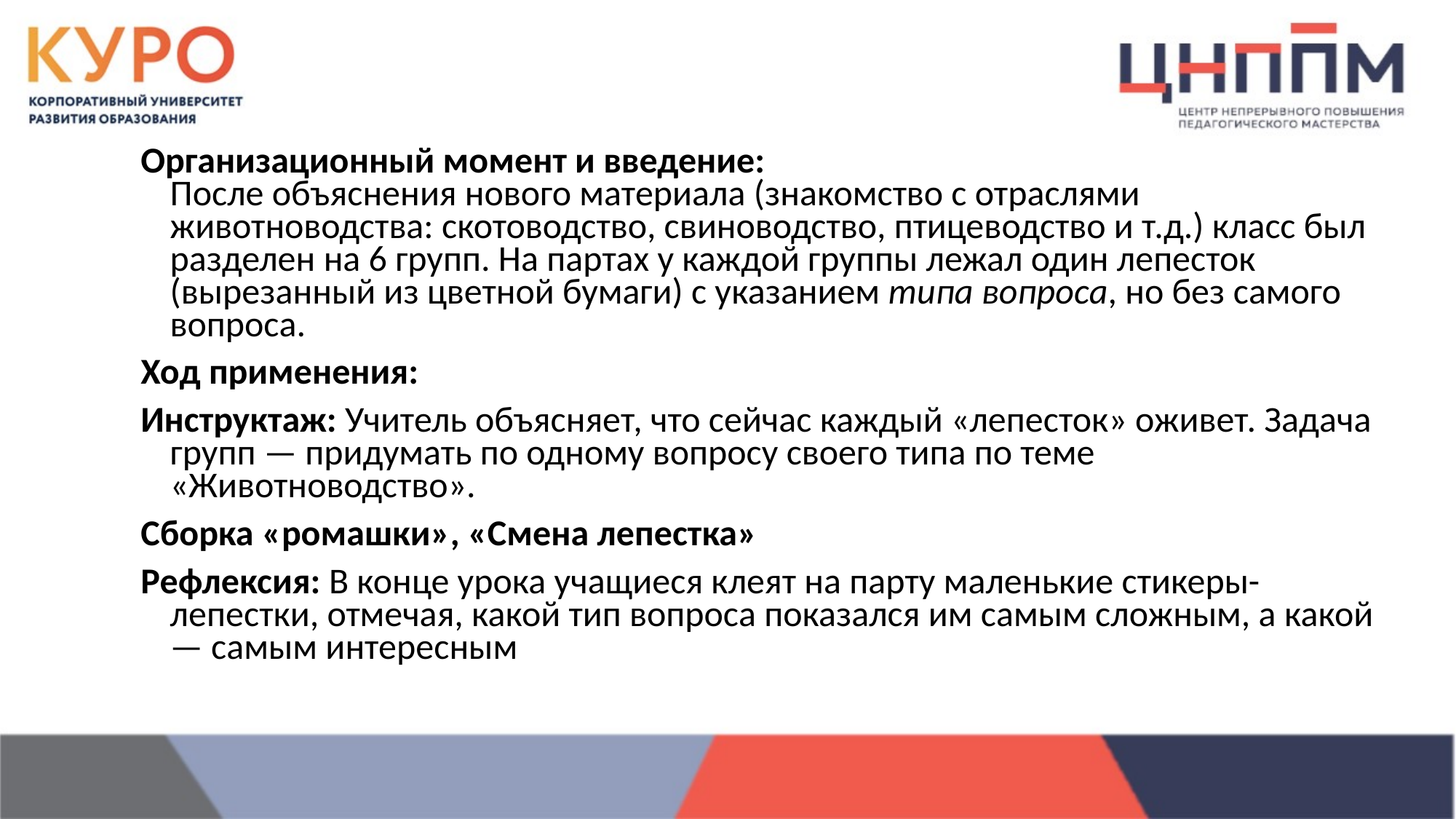

#
Организационный момент и введение:
После объяснения нового материала (знакомство с отраслями животноводства: скотоводство, свиноводство, птицеводство и т.д.) класс был разделен на 6 групп. На партах у каждой группы лежал один лепесток (вырезанный из цветной бумаги) с указанием типа вопроса, но без самого вопроса.
Ход применения:
Инструктаж: Учитель объясняет, что сейчас каждый «лепесток» оживет. Задача групп — придумать по одному вопросу своего типа по теме «Животноводство».
Сборка «ромашки», «Смена лепестка»
Рефлексия: В конце урока учащиеся клеят на парту маленькие стикеры-лепестки, отмечая, какой тип вопроса показался им самым сложным, а какой — самым интересным